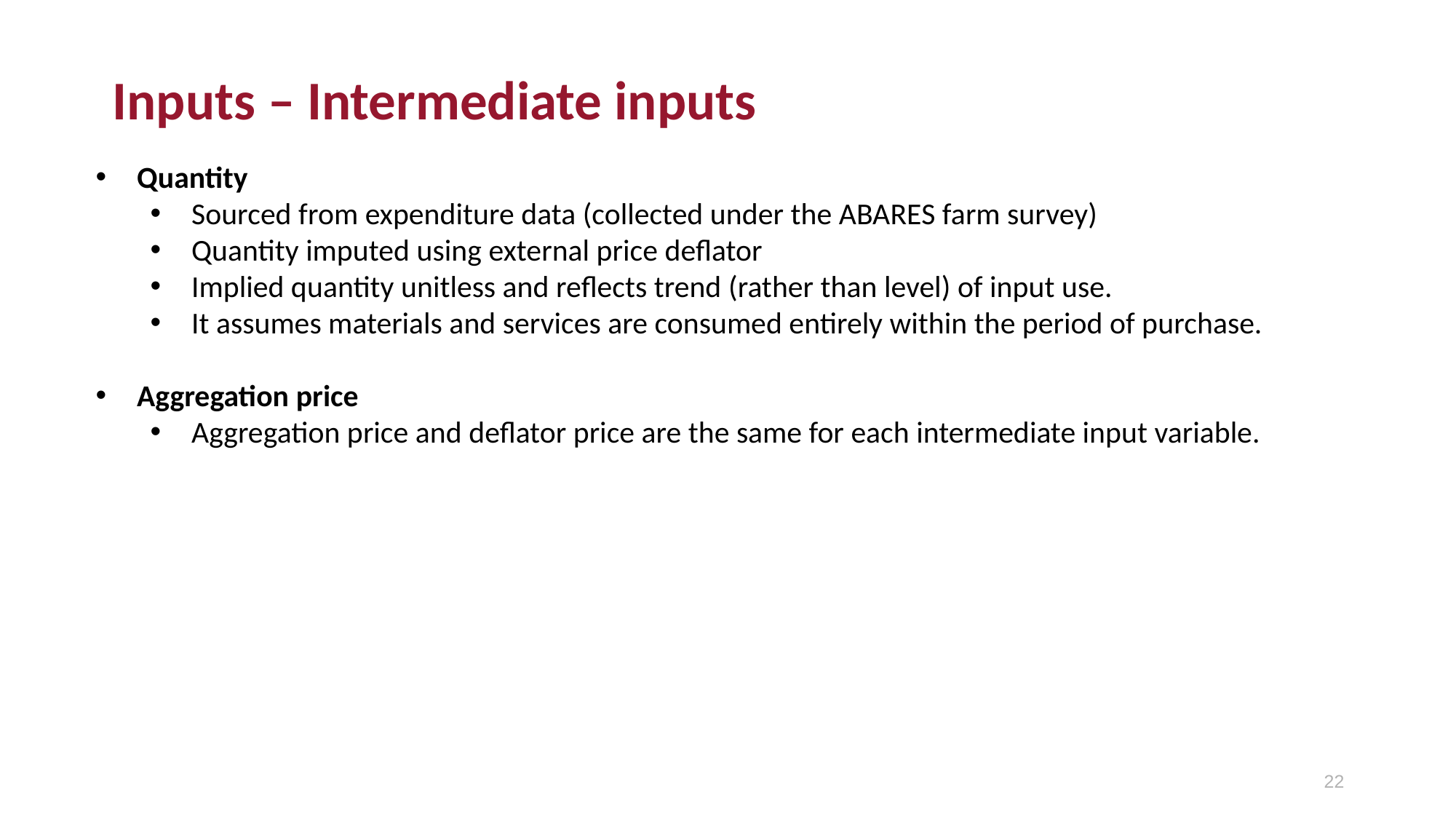

Inputs – Intermediate inputs
Quantity
Sourced from expenditure data (collected under the ABARES farm survey)
Quantity imputed using external price deflator
Implied quantity unitless and reflects trend (rather than level) of input use.
It assumes materials and services are consumed entirely within the period of purchase.

Aggregation price
Aggregation price and deflator price are the same for each intermediate input variable.
22